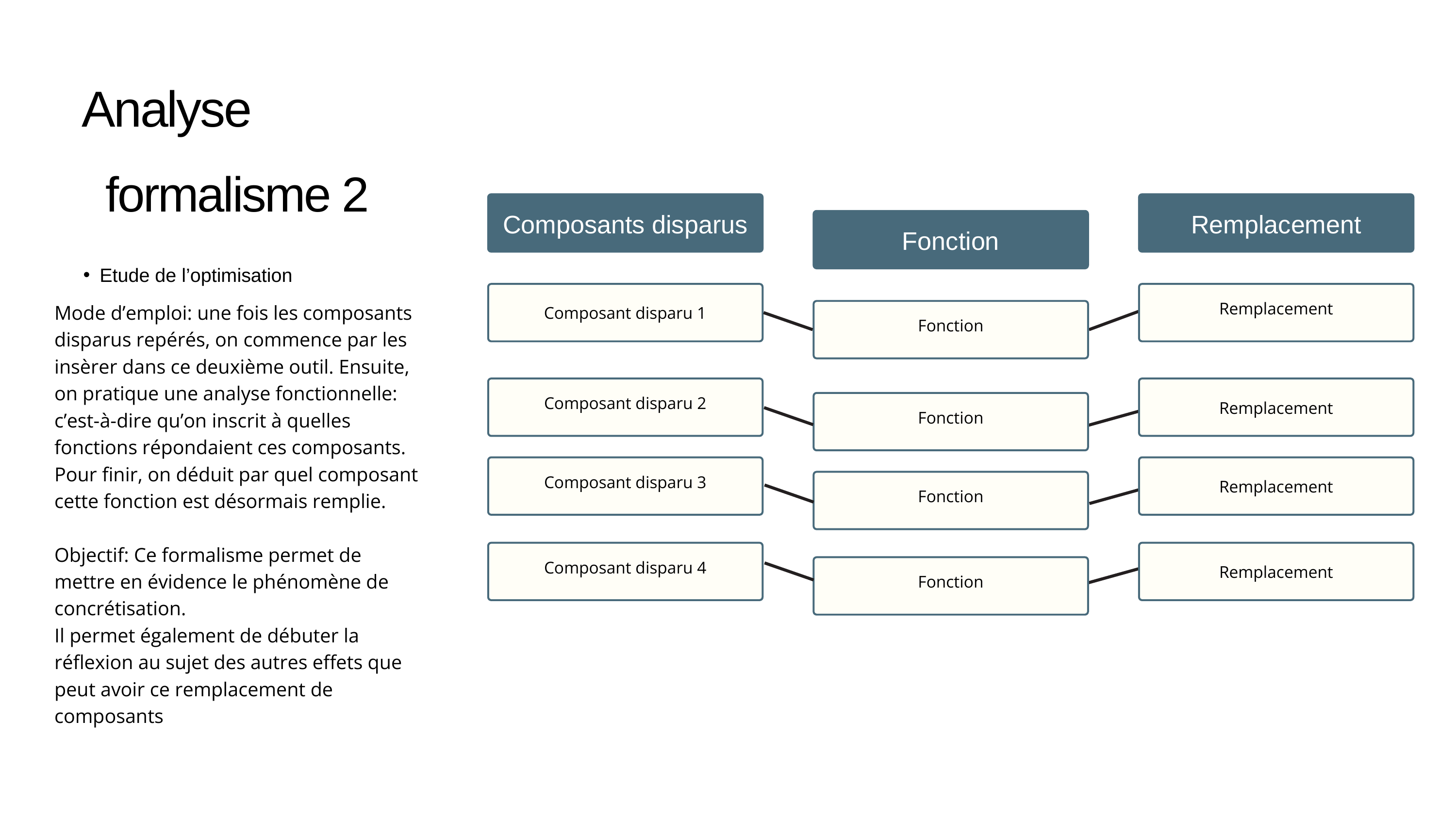

Analyse
formalisme 2

Composants disparus
Remplacement

Fonction
Etude de l’optimisation

Remplacement
Mode d’emploi: une fois les composants disparus repérés, on commence par les insèrer dans ce deuxième outil. Ensuite, on pratique une analyse fonctionnelle: c’est-à-dire qu’on inscrit à quelles fonctions répondaient ces composants.
Pour finir, on déduit par quel composant cette fonction est désormais remplie.

Objectif: Ce formalisme permet de mettre en évidence le phénomène de concrétisation.
Il permet également de débuter la réflexion au sujet des autres effets que peut avoir ce remplacement de composants

Composant disparu 1

Fonction

Composant disparu 2

Remplacement

Fonction

Composant disparu 3

Remplacement
Fonction

Composant disparu 4

Remplacement

Fonction